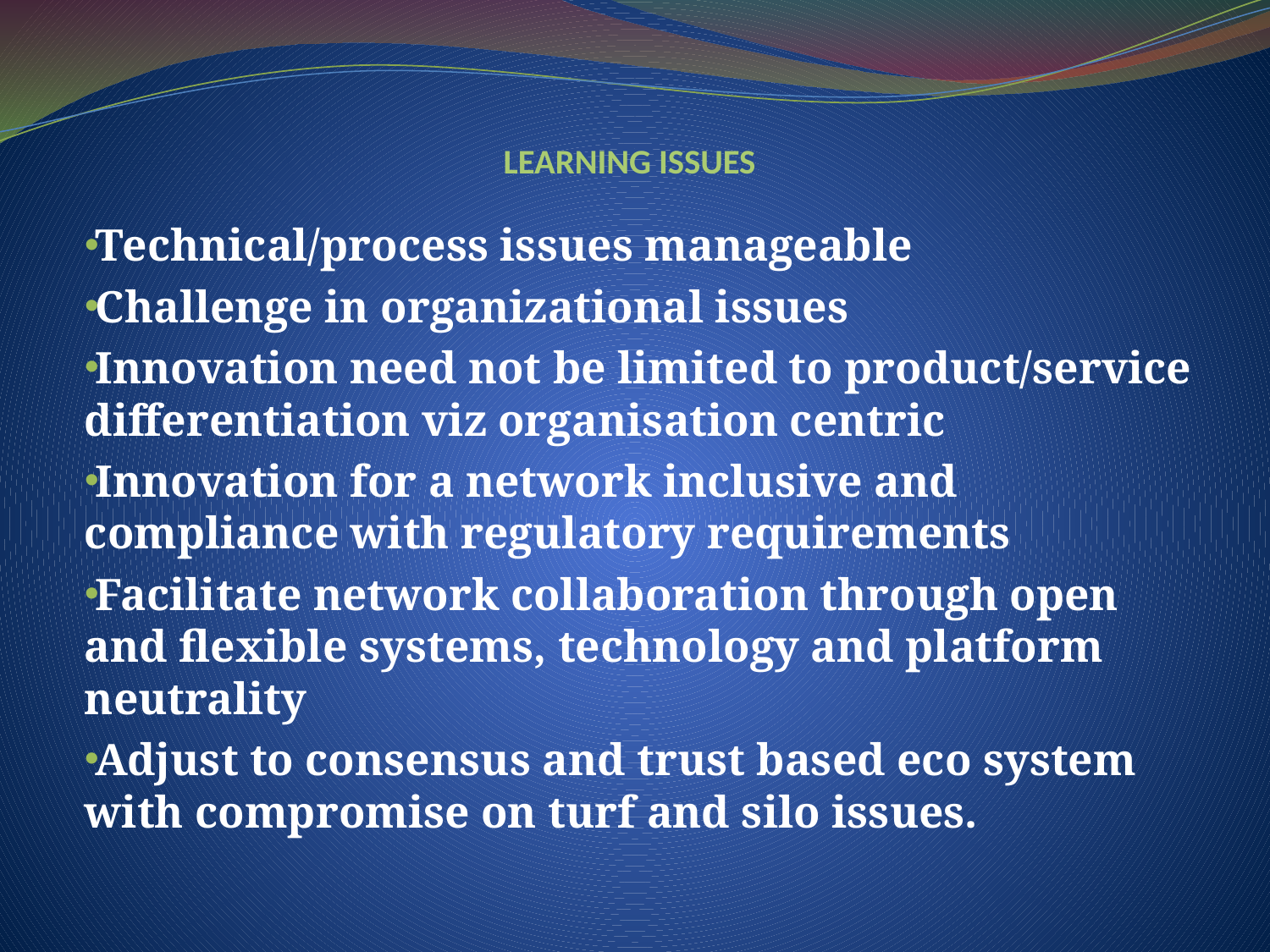

# LEARNING ISSUES
Technical/process issues manageable
Challenge in organizational issues
Innovation need not be limited to product/service differentiation viz organisation centric
Innovation for a network inclusive and compliance with regulatory requirements
Facilitate network collaboration through open and flexible systems, technology and platform neutrality
Adjust to consensus and trust based eco system with compromise on turf and silo issues.